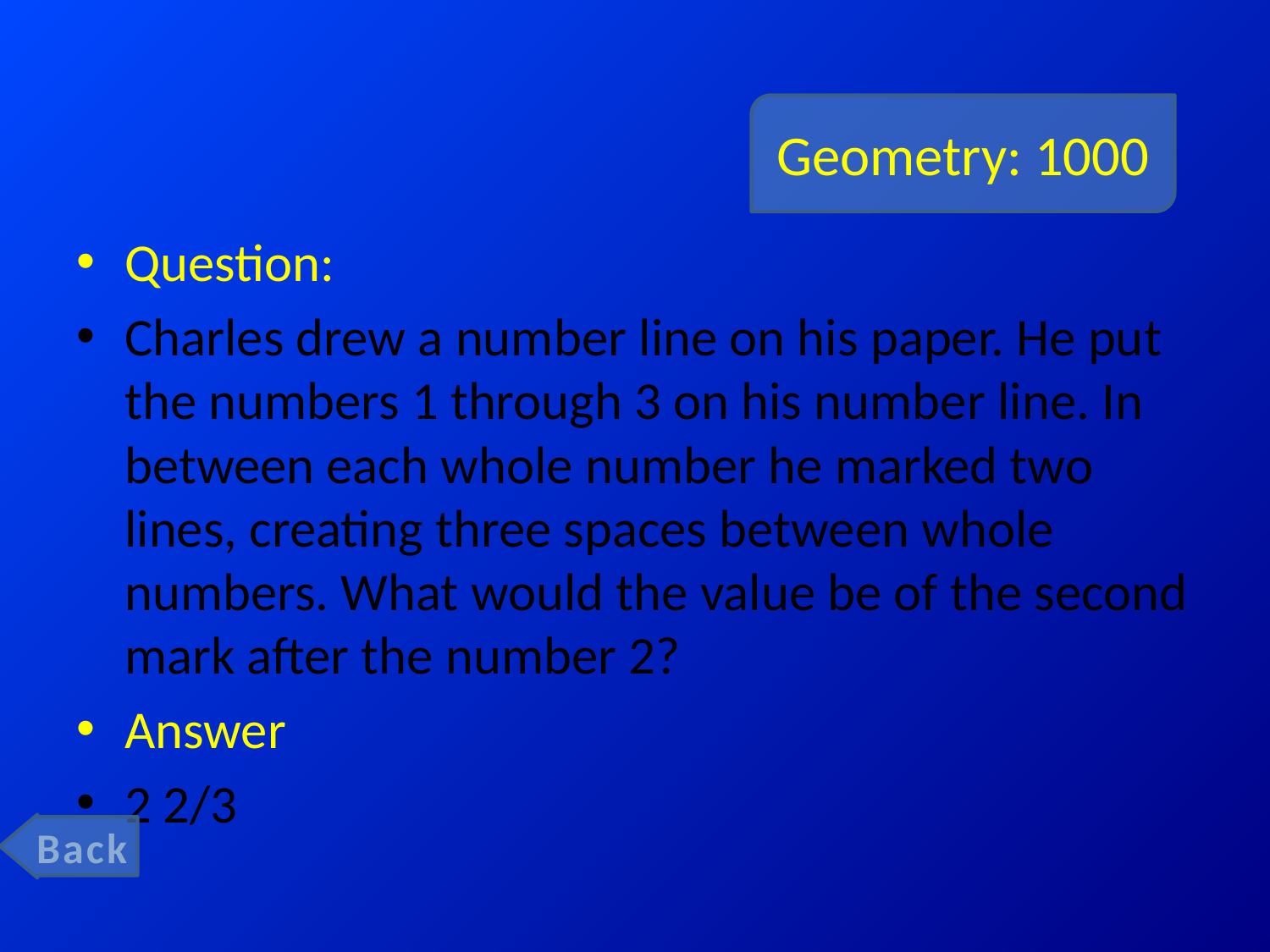

# Geometry: 1000

Question:
Charles drew a number line on his paper. He put the numbers 1 through 3 on his number line. In between each whole number he marked two lines, creating three spaces between whole numbers. What would the value be of the second mark after the number 2?
Answer
2 2/3

Back